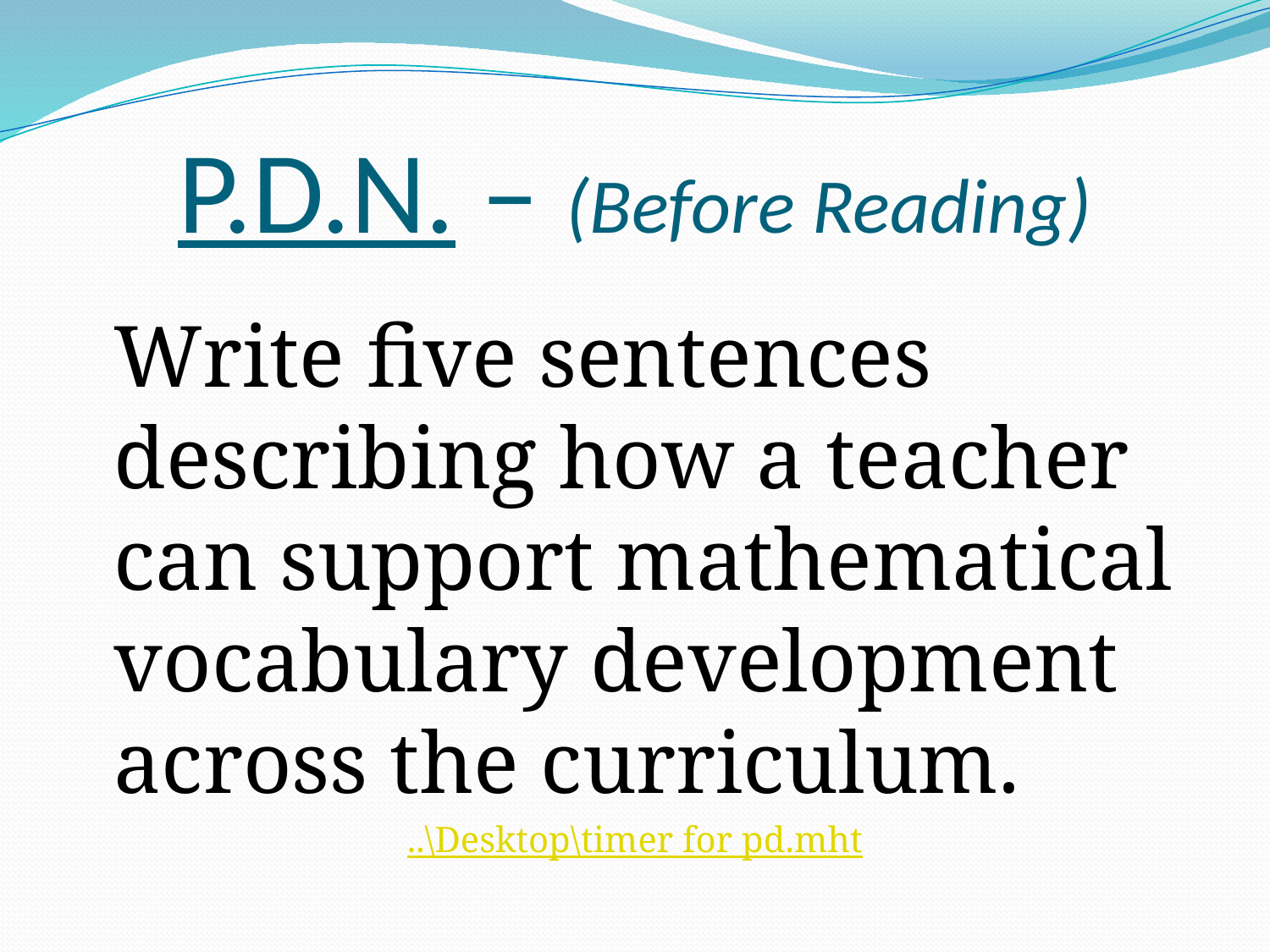

# P.D.N. – (Before Reading)
	Write five sentences describing how a teacher can support mathematical vocabulary development across the curriculum.
..\Desktop\timer for pd.mht